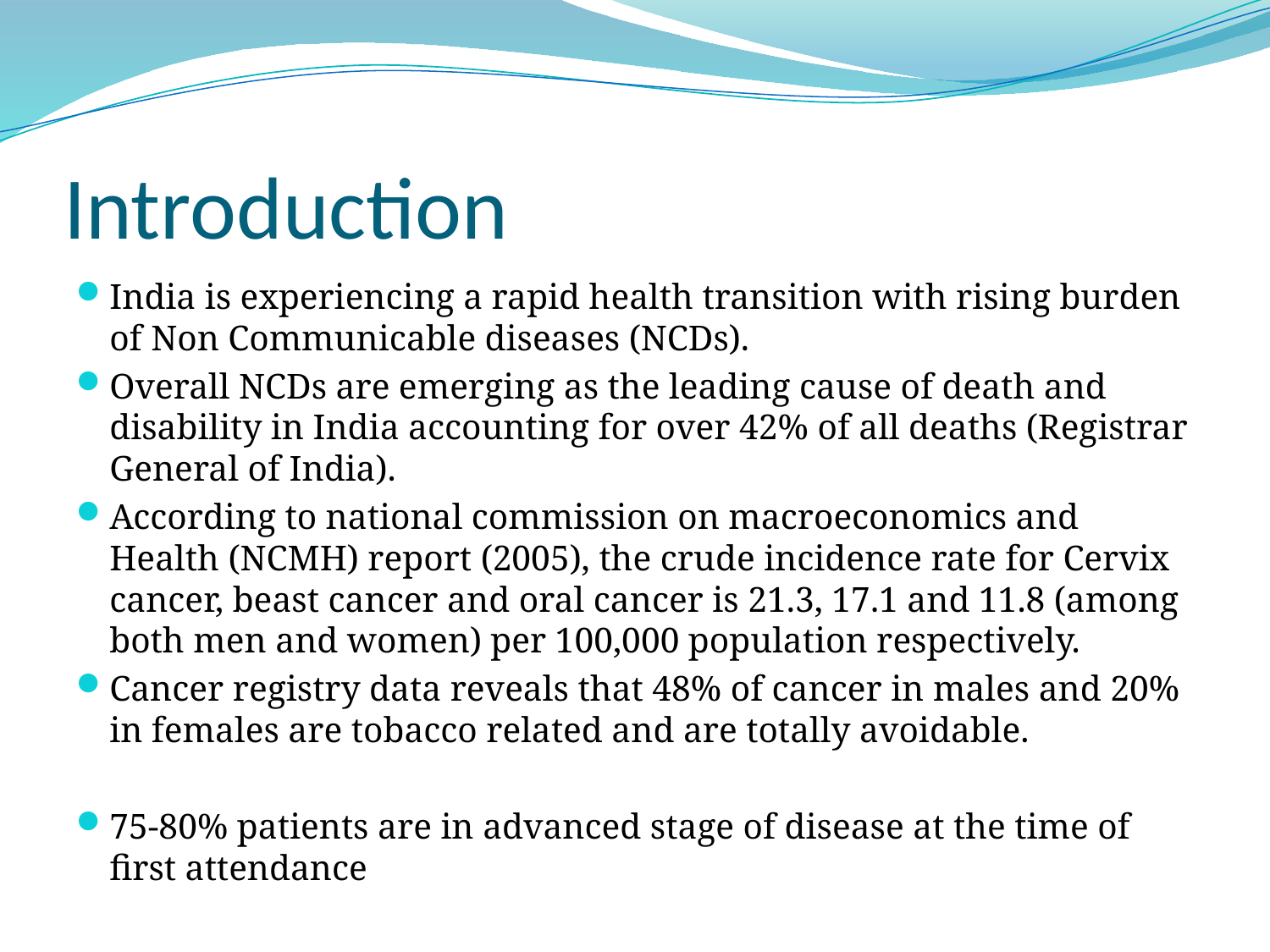

# Introduction
India is experiencing a rapid health transition with rising burden of Non Communicable diseases (NCDs).
Overall NCDs are emerging as the leading cause of death and disability in India accounting for over 42% of all deaths (Registrar General of India).
According to national commission on macroeconomics and Health (NCMH) report (2005), the crude incidence rate for Cervix cancer, beast cancer and oral cancer is 21.3, 17.1 and 11.8 (among both men and women) per 100,000 population respectively.
Cancer registry data reveals that 48% of cancer in males and 20% in females are tobacco related and are totally avoidable.

75-80% patients are in advanced stage of disease at the time of first attendance